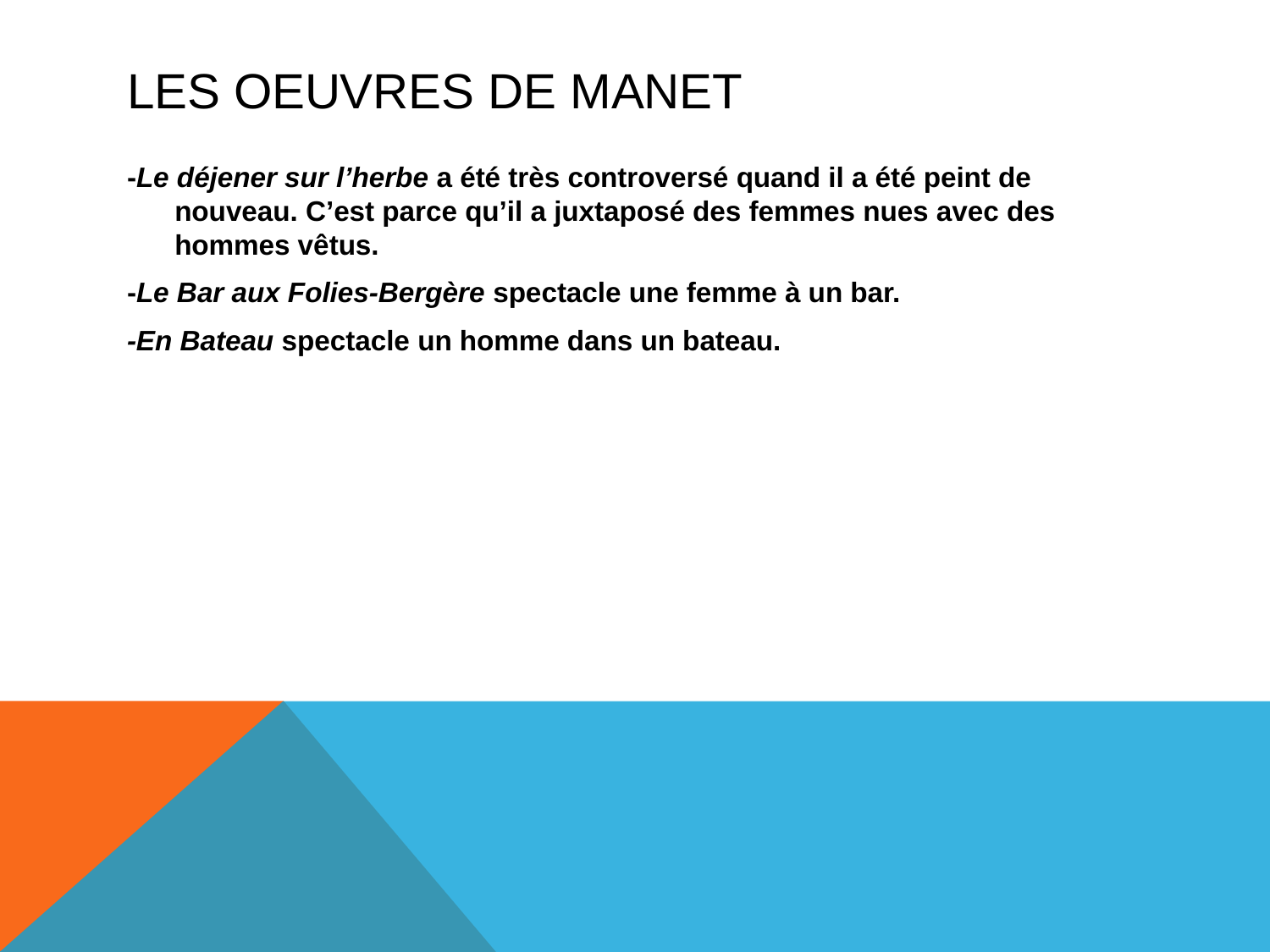

# Les oeuvres de manet
-Le déjener sur l’herbe a été très controversé quand il a été peint de nouveau. C’est parce qu’il a juxtaposé des femmes nues avec des hommes vêtus.
-Le Bar aux Folies-Bergère spectacle une femme à un bar.
-En Bateau spectacle un homme dans un bateau.